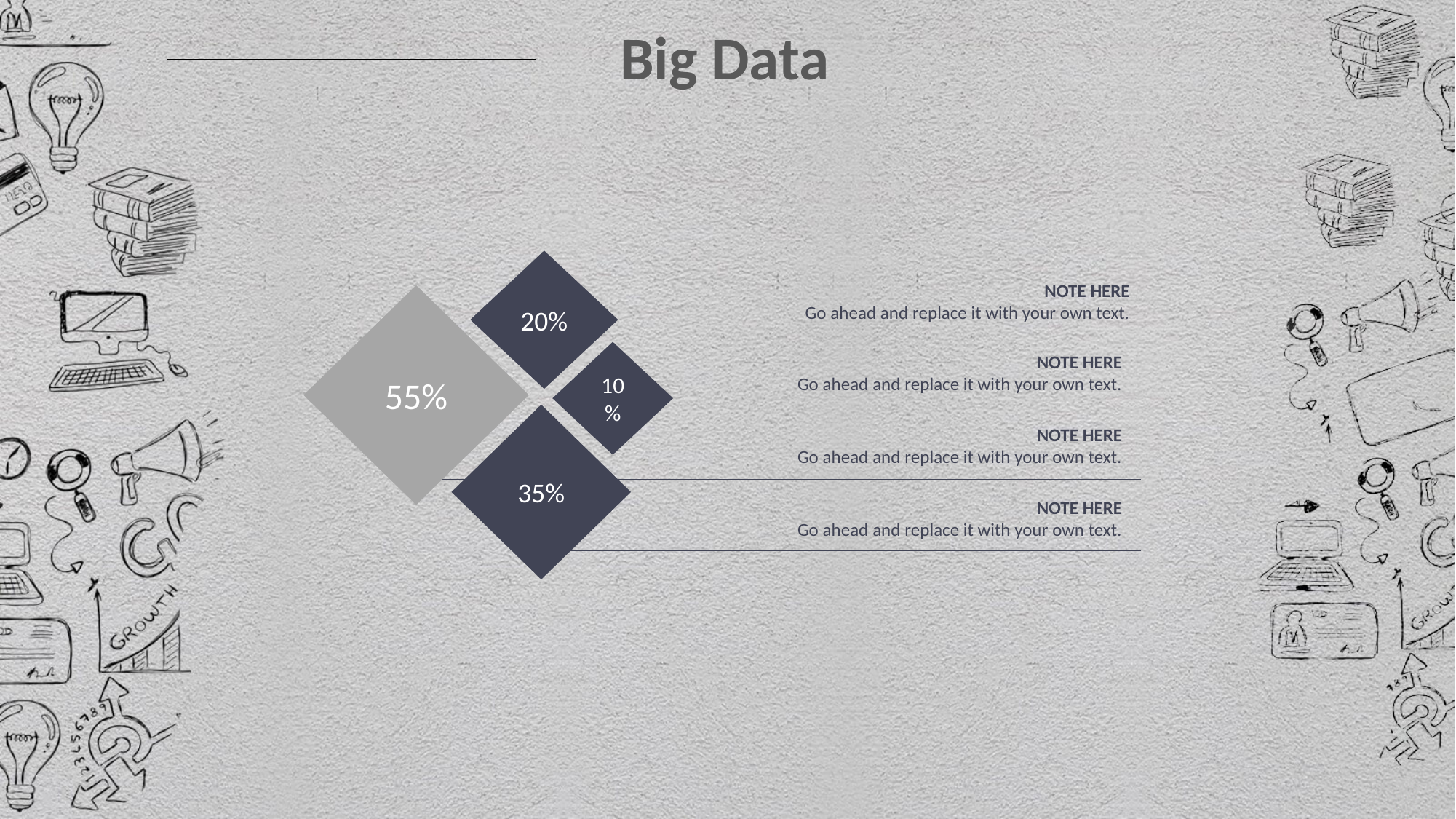

20%
NOTE HERE
Go ahead and replace it with your own text.
55%
10%
NOTE HERE
Go ahead and replace it with your own text.
35%
NOTE HERE
Go ahead and replace it with your own text.
NOTE HERE
Go ahead and replace it with your own text.